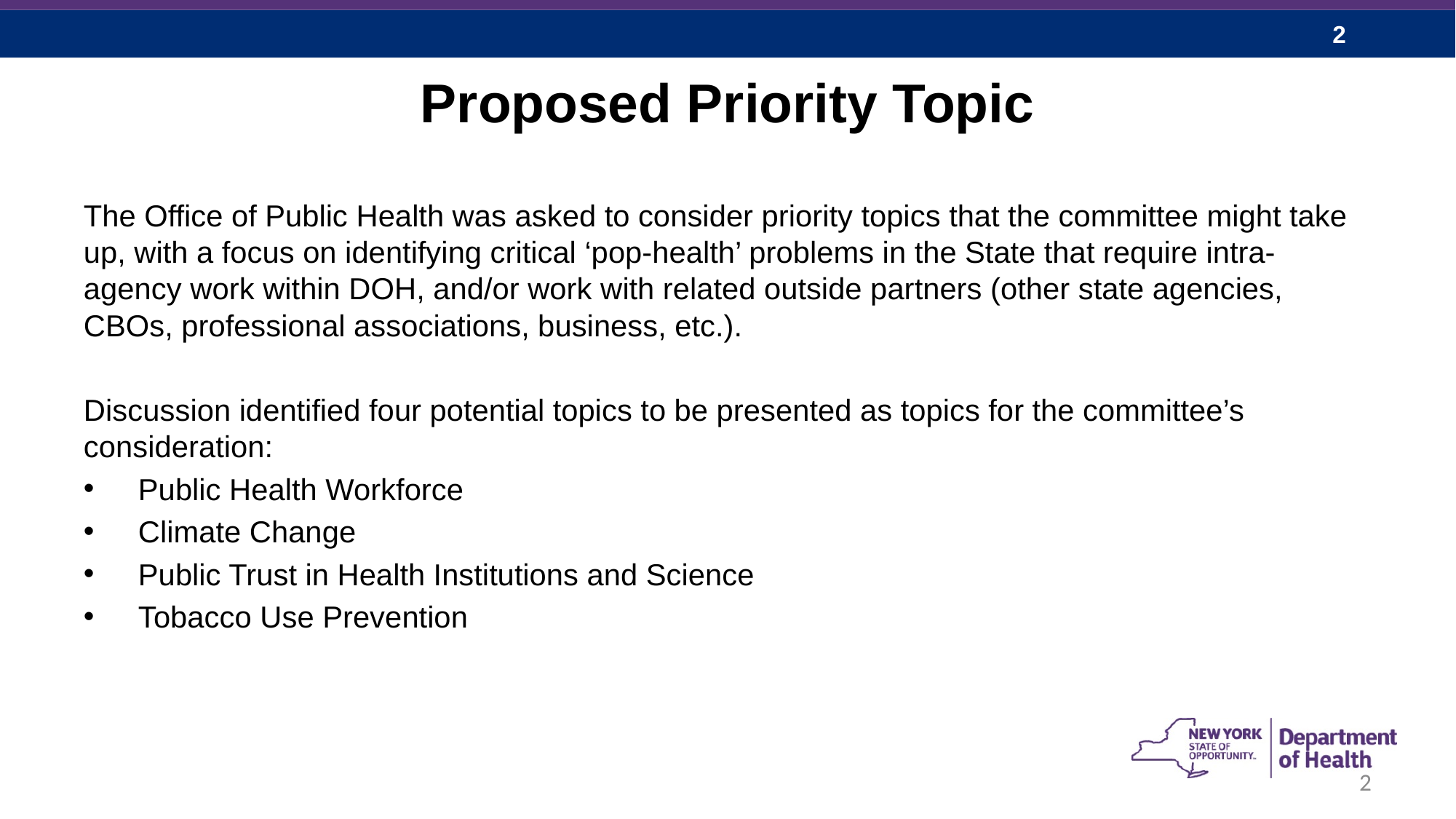

# Proposed Priority Topic
The Office of Public Health was asked to consider priority topics that the committee might take up, with a focus on identifying critical ‘pop-health’ problems in the State that require intra- agency work within DOH, and/or work with related outside partners (other state agencies, CBOs, professional associations, business, etc.).

Discussion identified four potential topics to be presented as topics for the committee’s consideration:
Public Health Workforce
Climate Change
Public Trust in Health Institutions and Science
Tobacco Use Prevention
2